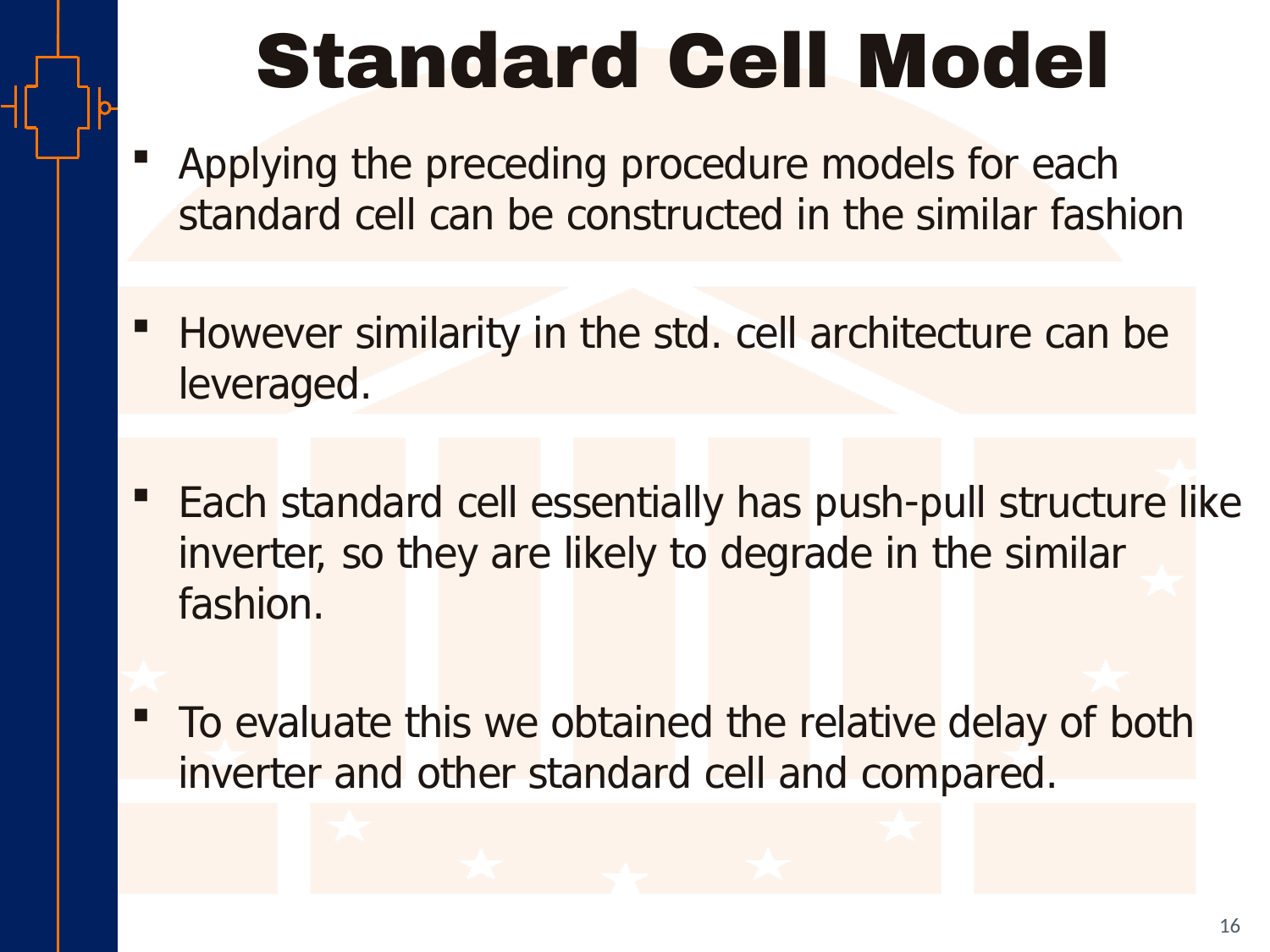

# Standard Cell Model
Applying the preceding procedure models for each standard cell can be constructed in the similar fashion

However similarity in the std. cell architecture can be leveraged.

Each standard cell essentially has push-pull structure like inverter, so they are likely to degrade in the similar fashion.

To evaluate this we obtained the relative delay of both inverter and other standard cell and compared.

16